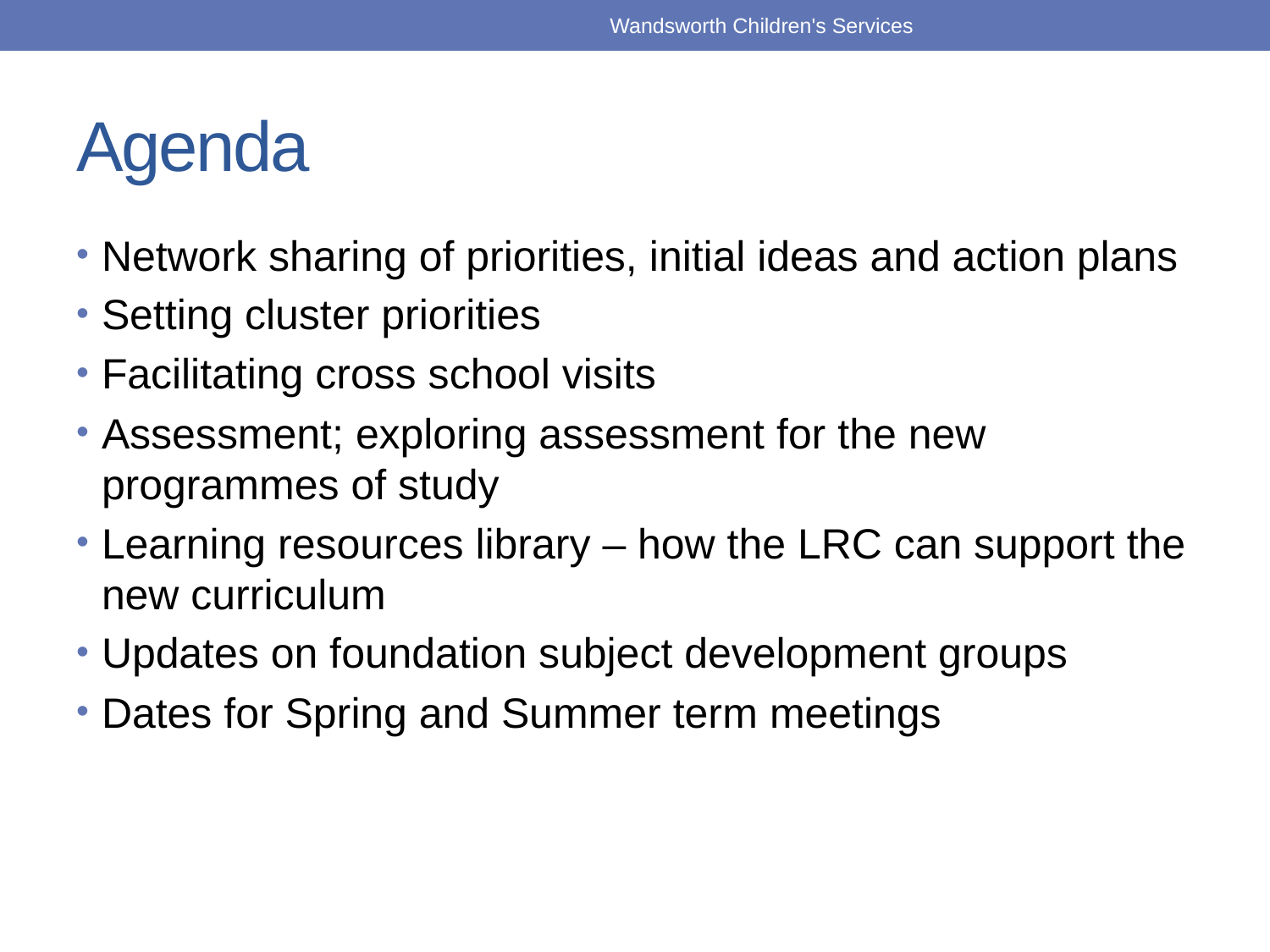

Wandsworth Children's Services
# Agenda
Network sharing of priorities, initial ideas and action plans
Setting cluster priorities
Facilitating cross school visits
Assessment; exploring assessment for the new programmes of study
Learning resources library – how the LRC can support the new curriculum
Updates on foundation subject development groups
Dates for Spring and Summer term meetings